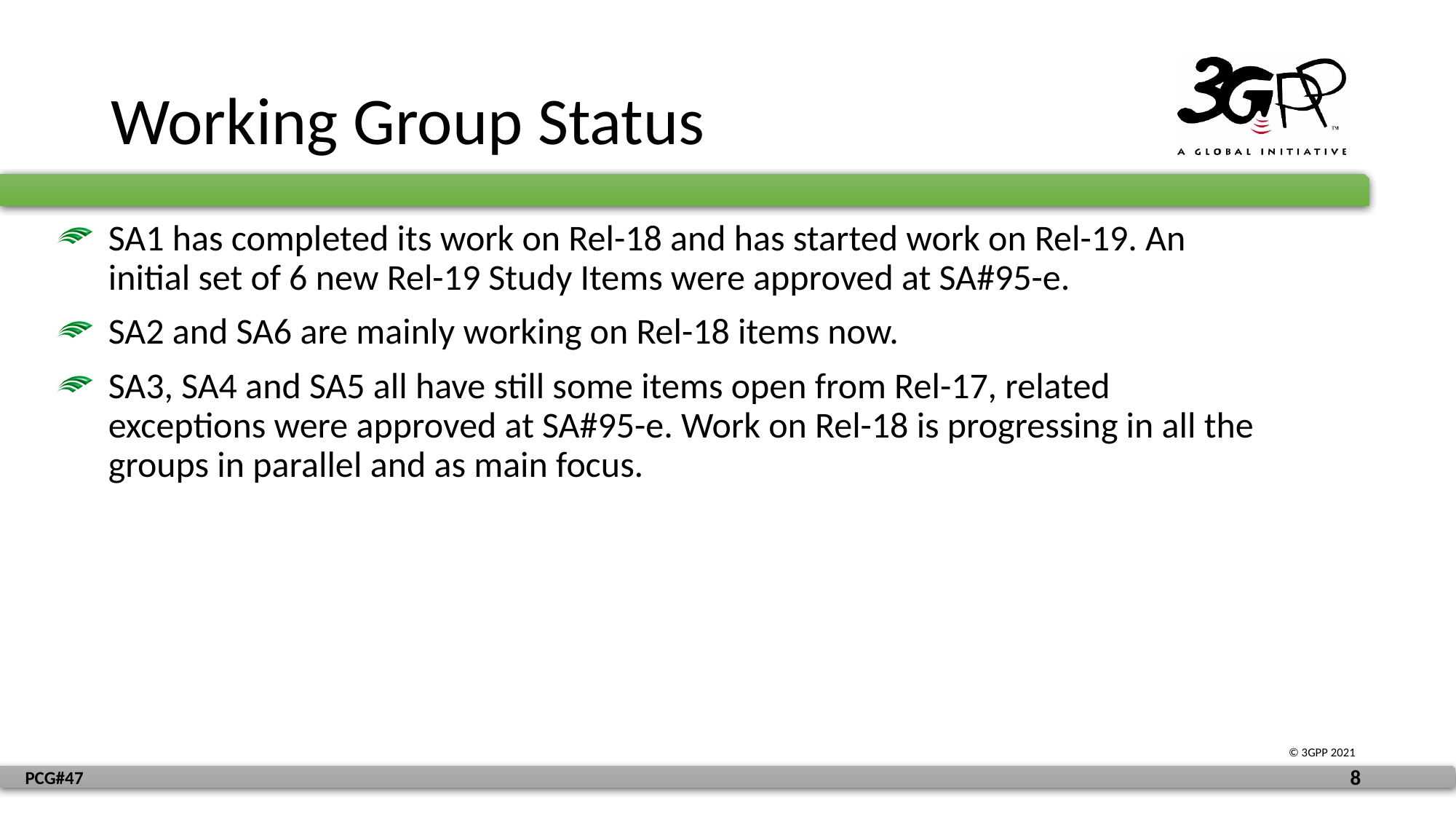

# Working Group Status
SA1 has completed its work on Rel-18 and has started work on Rel-19. An initial set of 6 new Rel-19 Study Items were approved at SA#95-e.
SA2 and SA6 are mainly working on Rel-18 items now.
SA3, SA4 and SA5 all have still some items open from Rel-17, related exceptions were approved at SA#95-e. Work on Rel-18 is progressing in all the groups in parallel and as main focus.